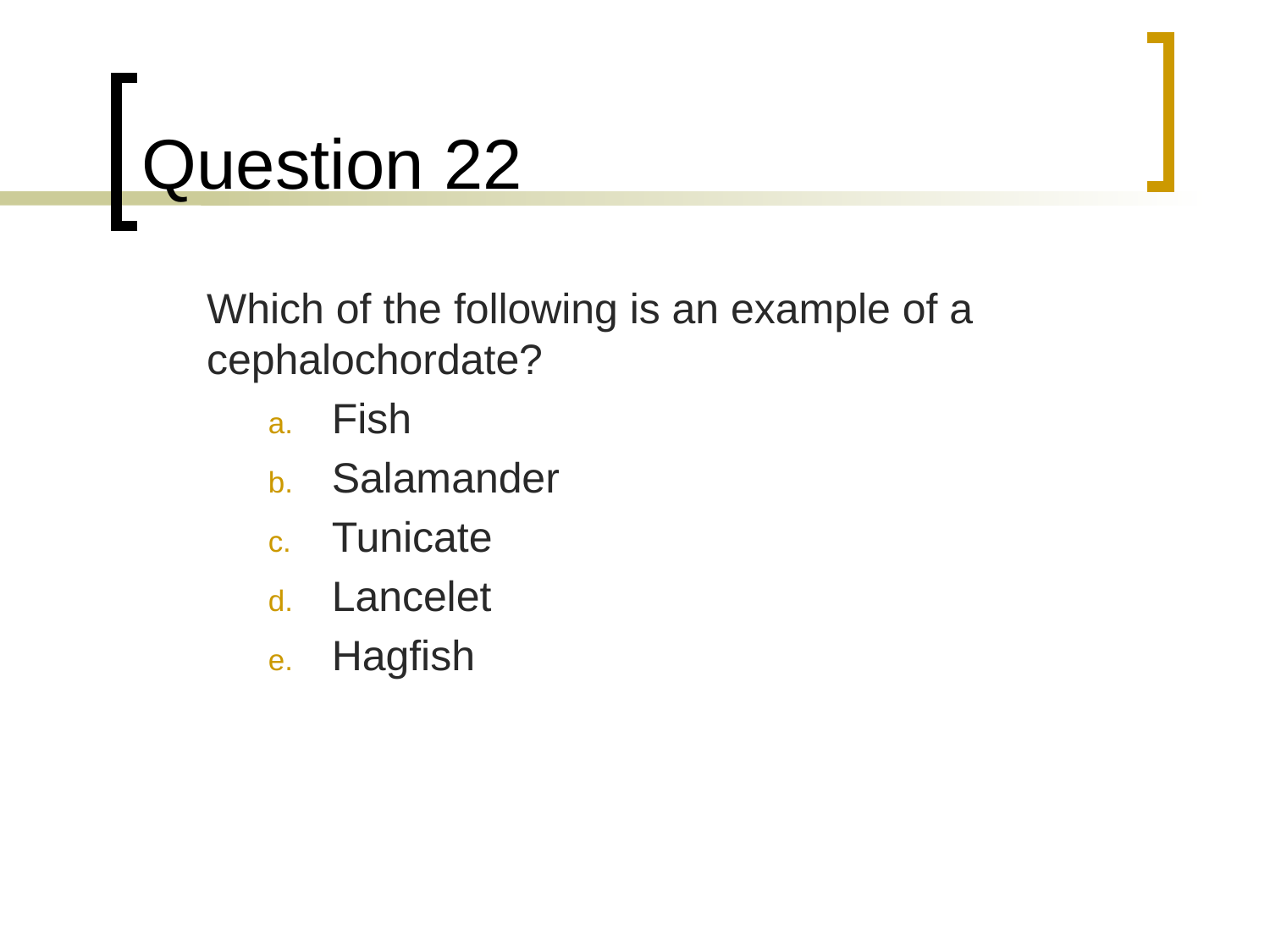

# Question 22
	Which of the following is an example of a cephalochordate?
Fish
Salamander
Tunicate
Lancelet
Hagfish